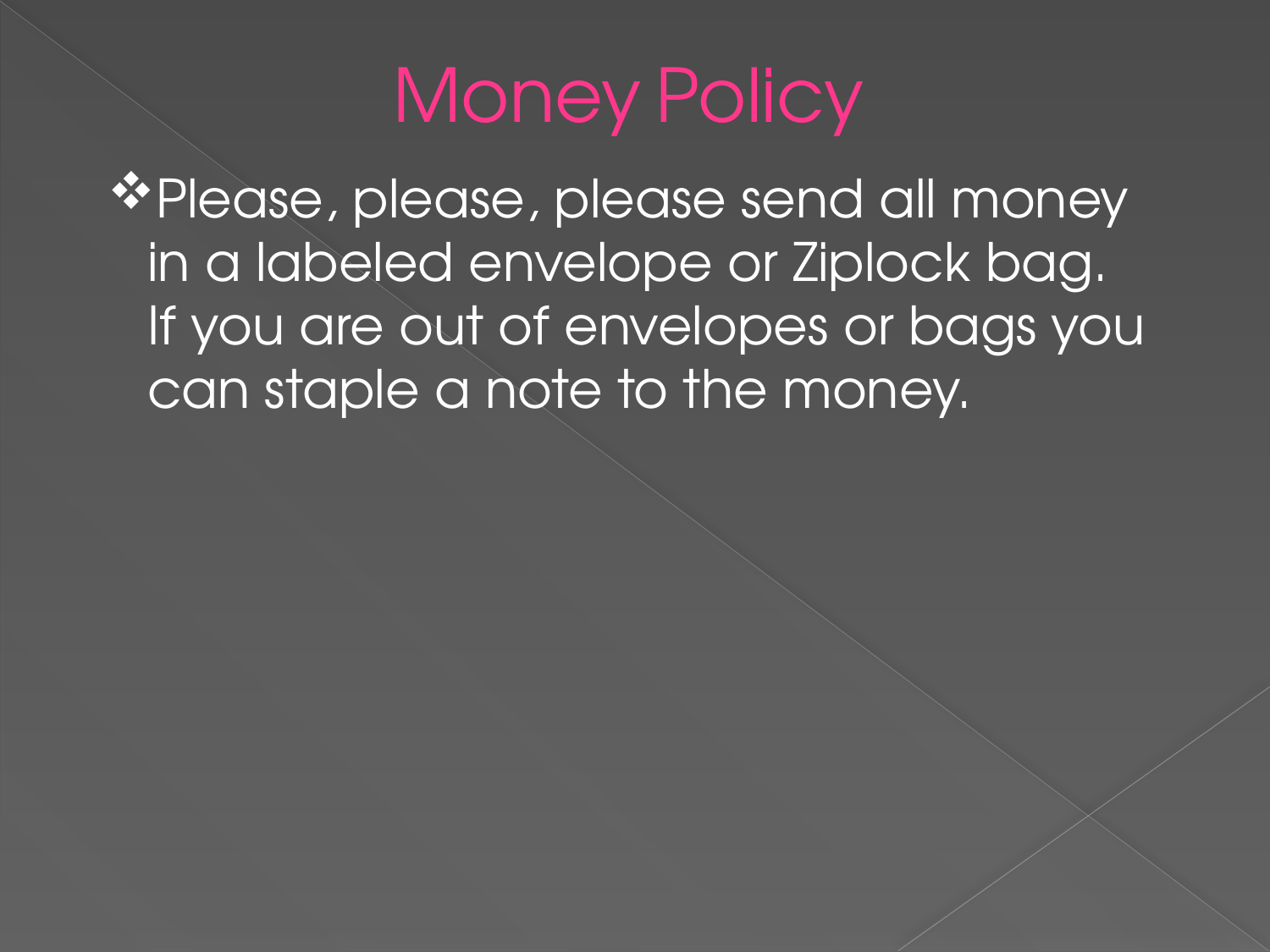

Money Policy
Please, please, please send all money in a labeled envelope or Ziplock bag.  If you are out of envelopes or bags you can staple a note to the money.